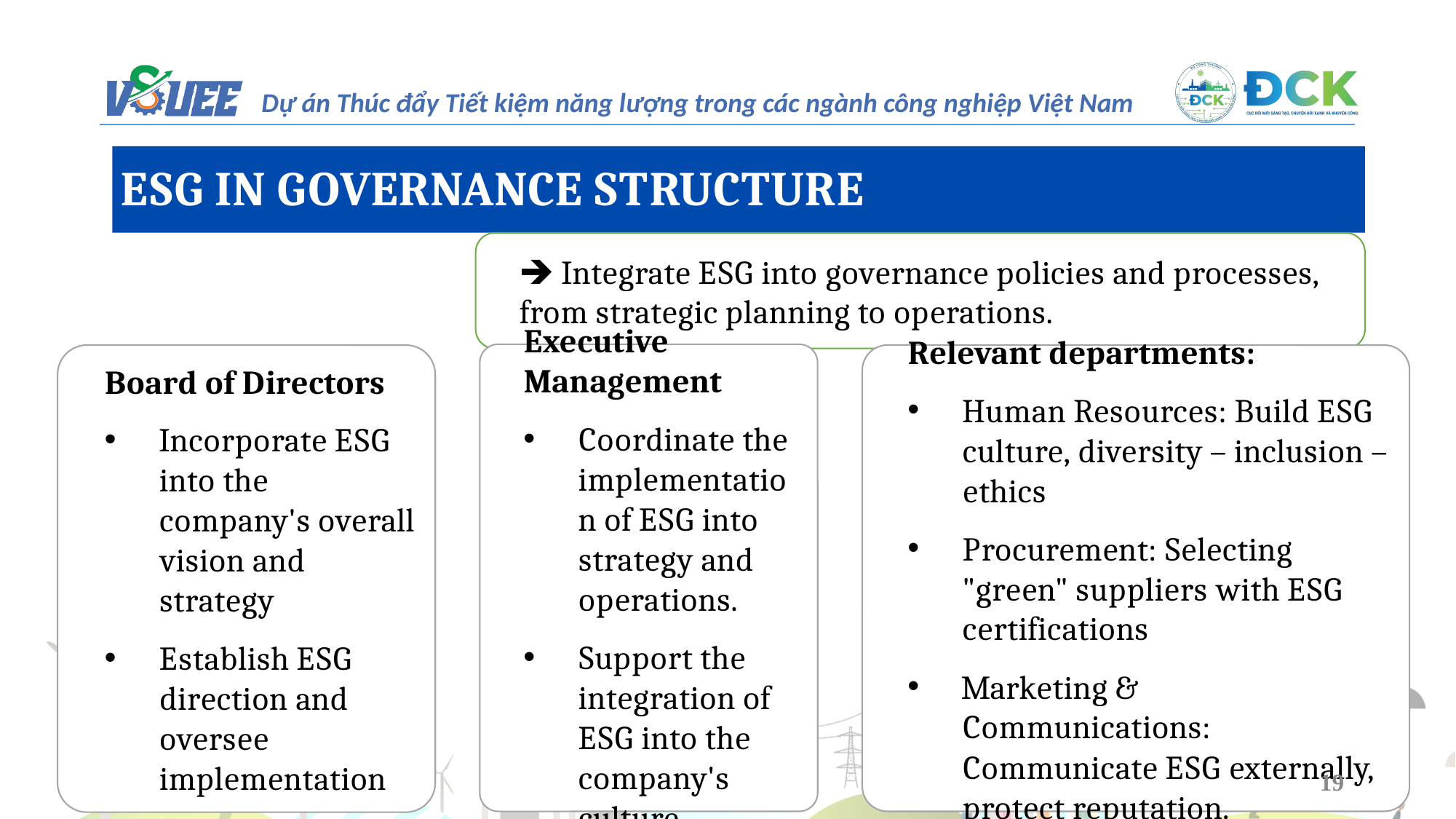

ESG IN GOVERNANCE STRUCTURE
🡺 Integrate ESG into governance policies and processes, from strategic planning to operations.
Executive Management
Coordinate the implementation of ESG into strategy and operations.
Support the integration of ESG into the company's culture.
Relevant departments:
Human Resources: Build ESG culture, diversity – inclusion – ethics
Procurement: Selecting "green" suppliers with ESG certifications
Marketing & Communications: Communicate ESG externally, protect reputation.
Board of Directors
Incorporate ESG into the company's overall vision and strategy
Establish ESG direction and oversee implementation
19